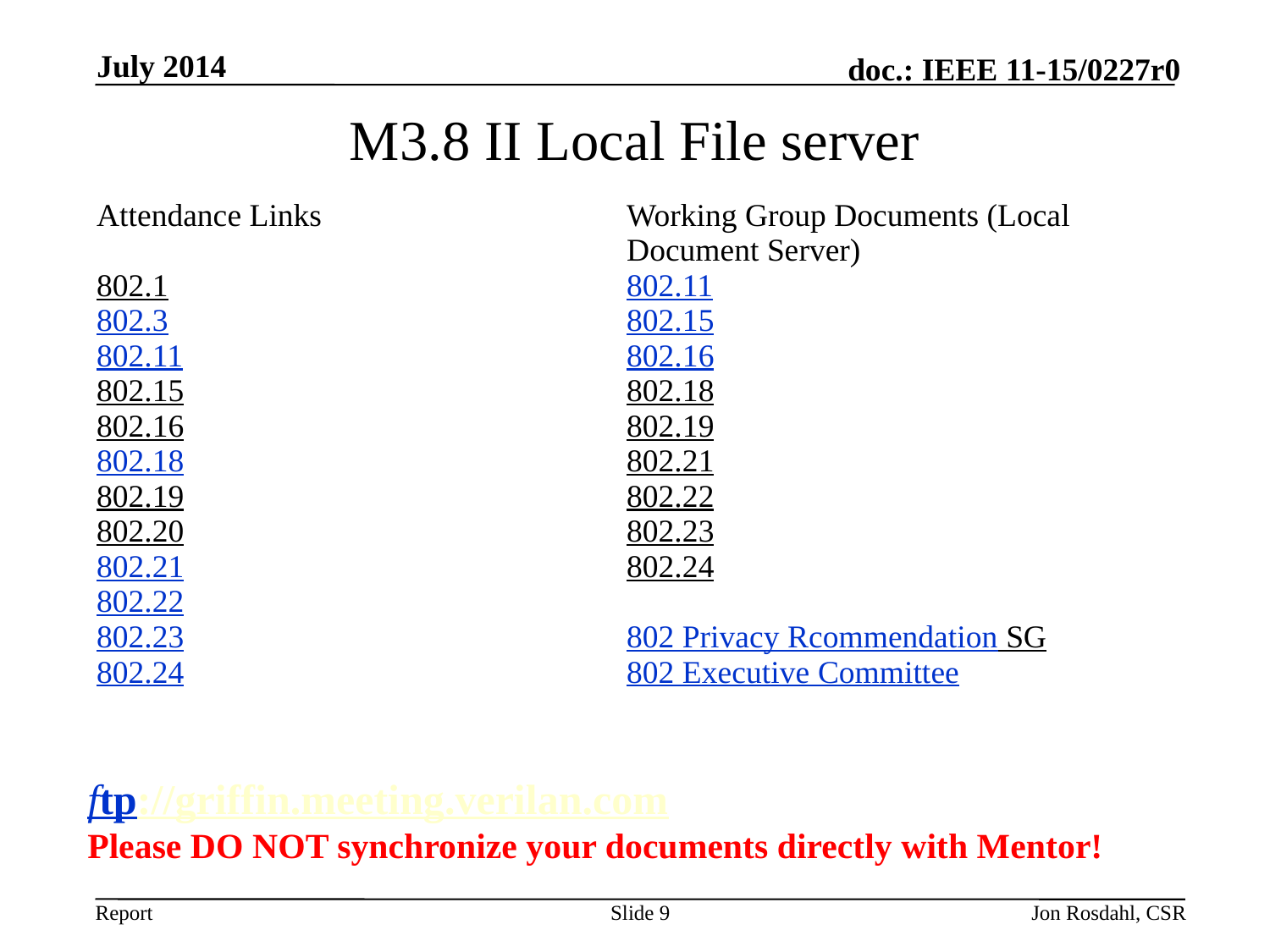

July 2014
# M3.8 II Local File server
| Attendance Links 802.1 802.3 802.11 802.15 802.16 802.18 802.19 802.20 802.21 802.22 802.23 802.24 | Working Group Documents (Local Document Server) 802.11 802.15 802.16 802.18 802.19 802.21 802.22 802.23 802.24 802 Privacy Rcommendation SG 802 Executive Committee |
| --- | --- |
ftp://griffin.meeting.verilan.com
Please DO NOT synchronize your documents directly with Mentor!
Slide 9
Jon Rosdahl, CSR